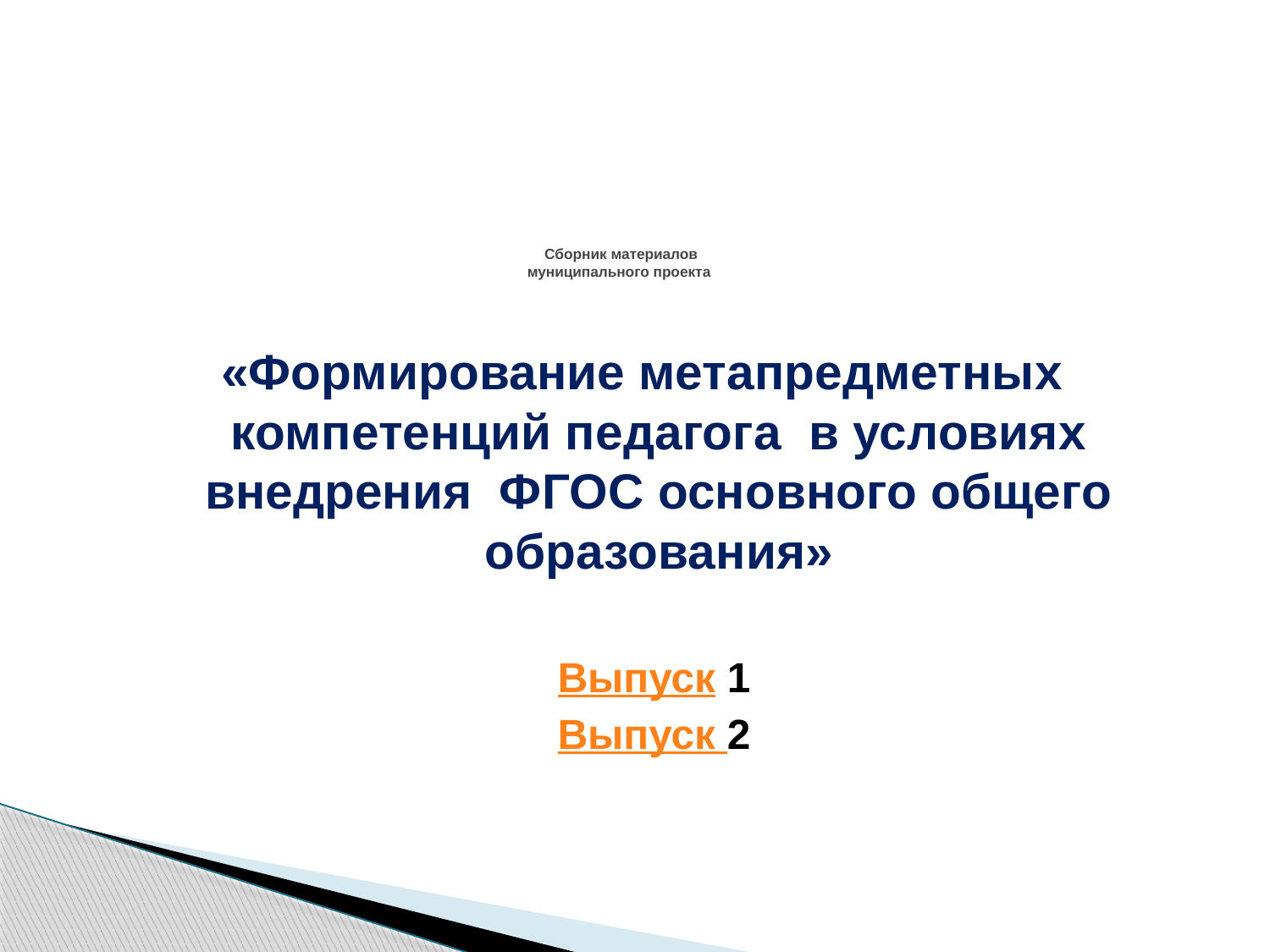

# Сборник материалов муниципального проекта

«Формирование метапредметных компетенций педагога  в условиях внедрения  ФГОС основного общего образования»

  Выпуск 1
  Выпуск 2